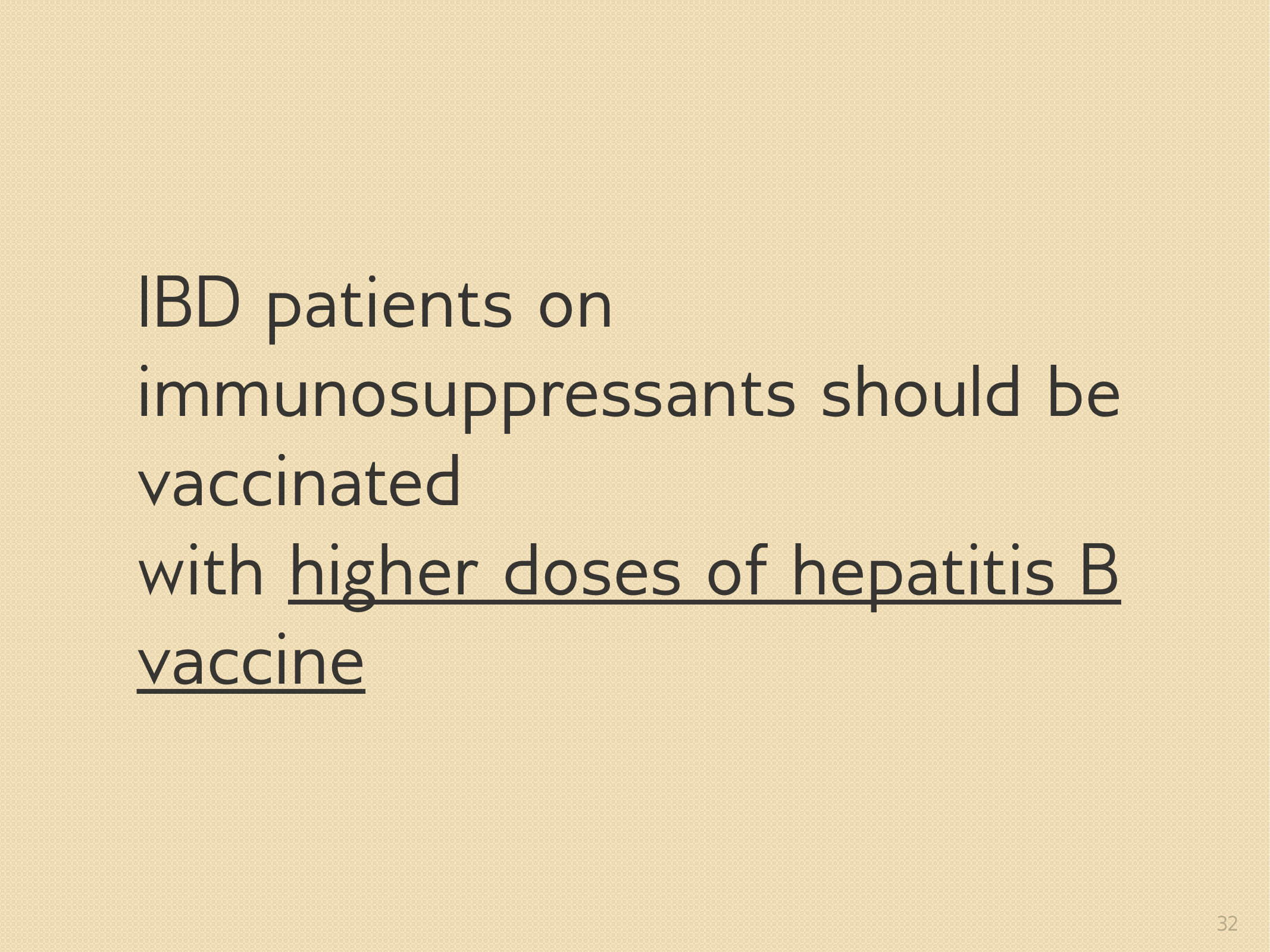

# IBD patients on immunosuppressants should be vaccinated with higher doses of hepatitis B vaccine
32